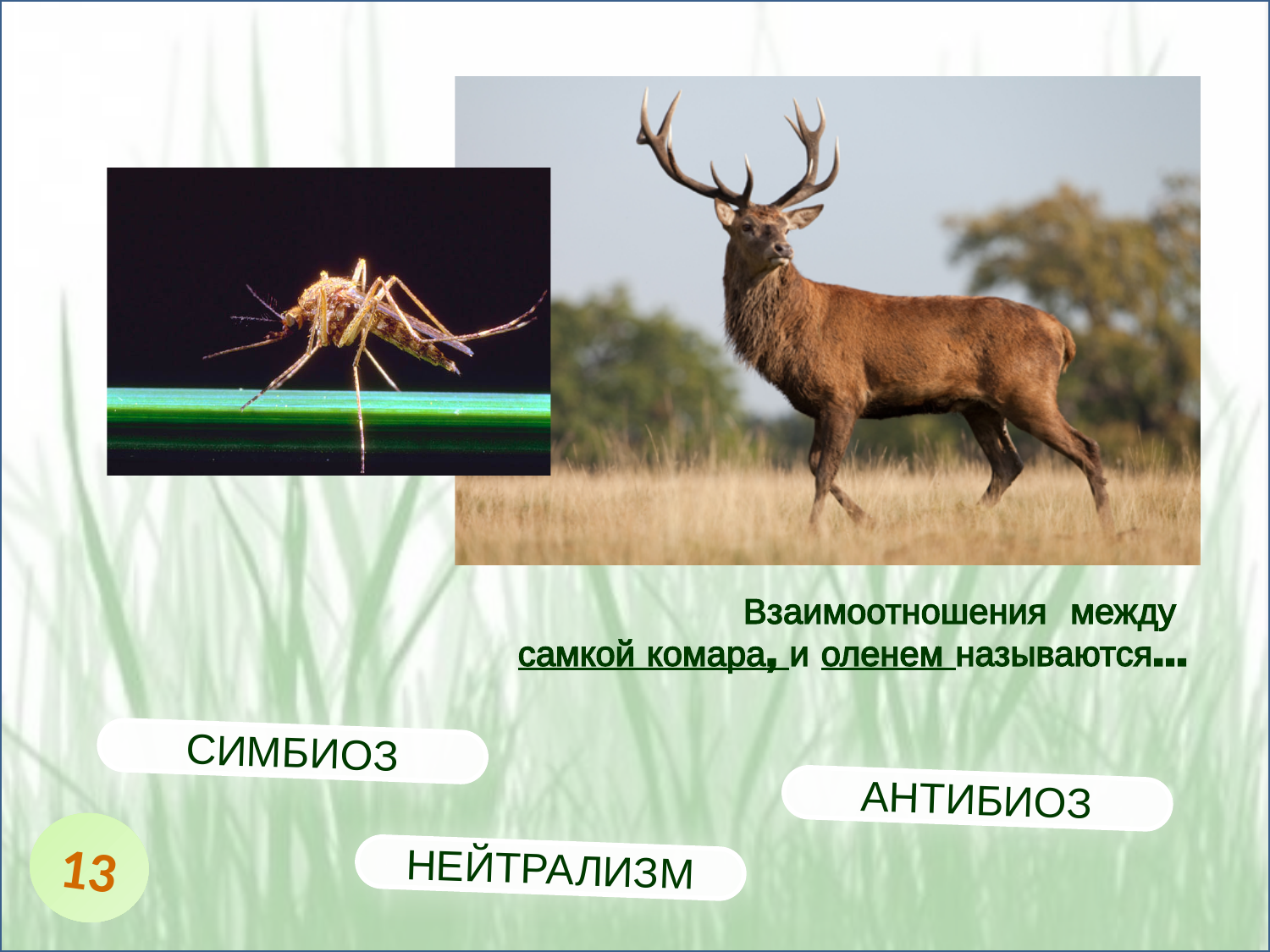

Взаимоотношения  между
самкой комара, и оленем называются…
СИМБИОЗ
АНТИБИОЗ
13
НЕЙТРАЛИЗМ